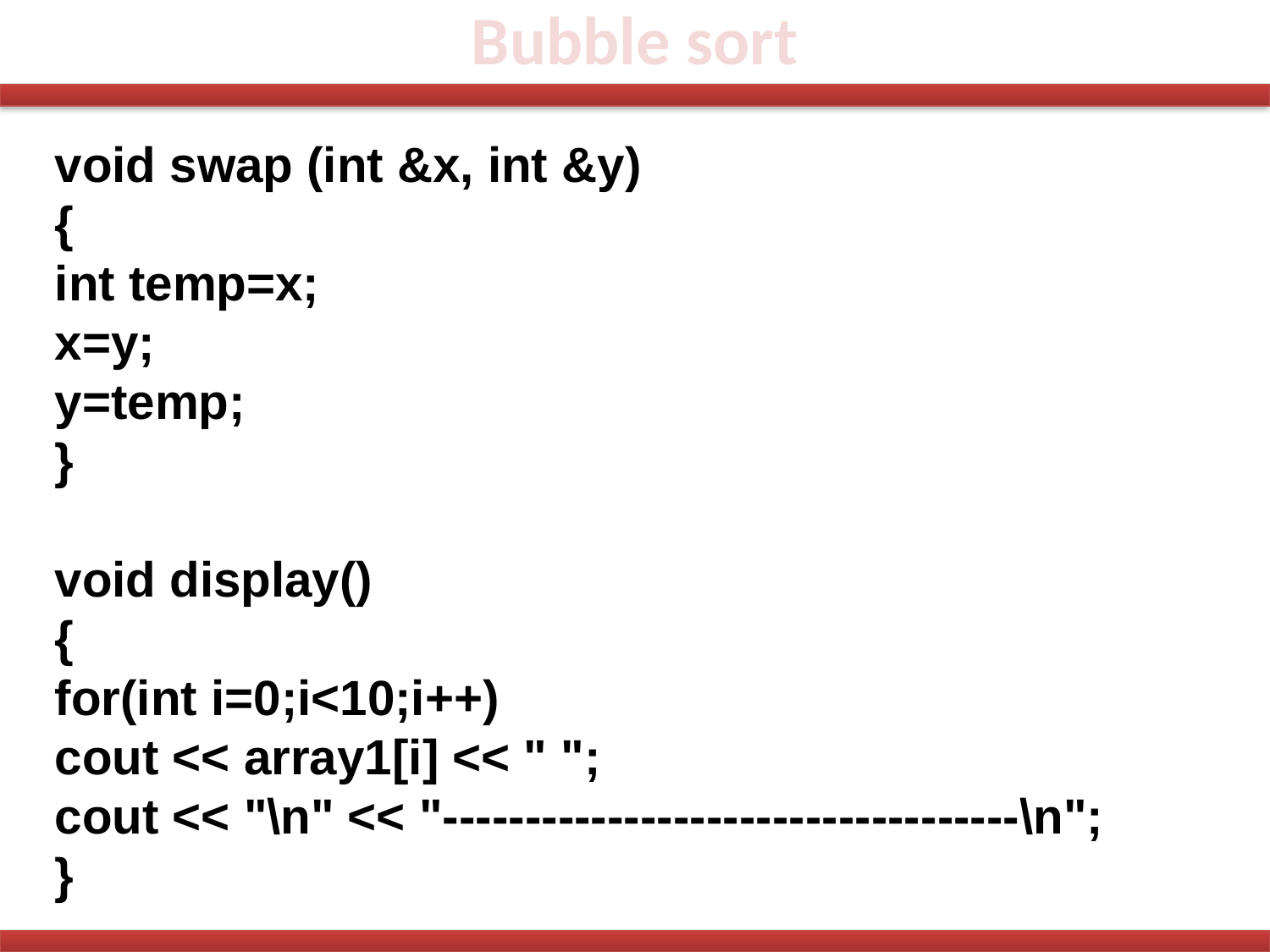

# Bubble sort

void swap (int &x, int &y)
{
int temp=x;
x=y;
y=temp;
}

void display()
{
for(int i=0;i<10;i++)
cout << array1[i] << " ";
cout << "\n" << "-----------------------------------\n";
}